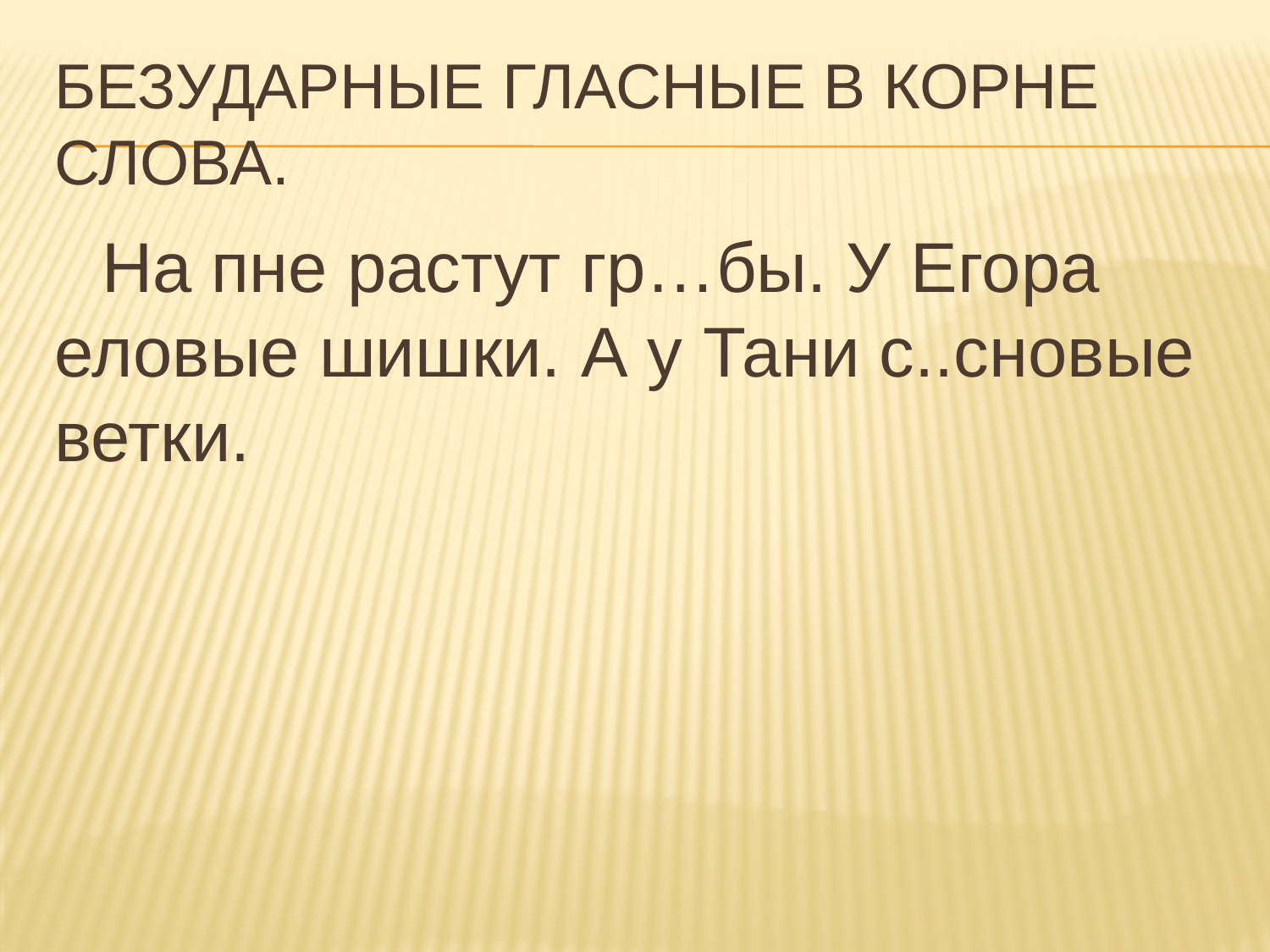

# Безударные гласные в корне слова.
   На пне растут гр…бы. У Егора еловые шишки. А у Тани с..сновые ветки.